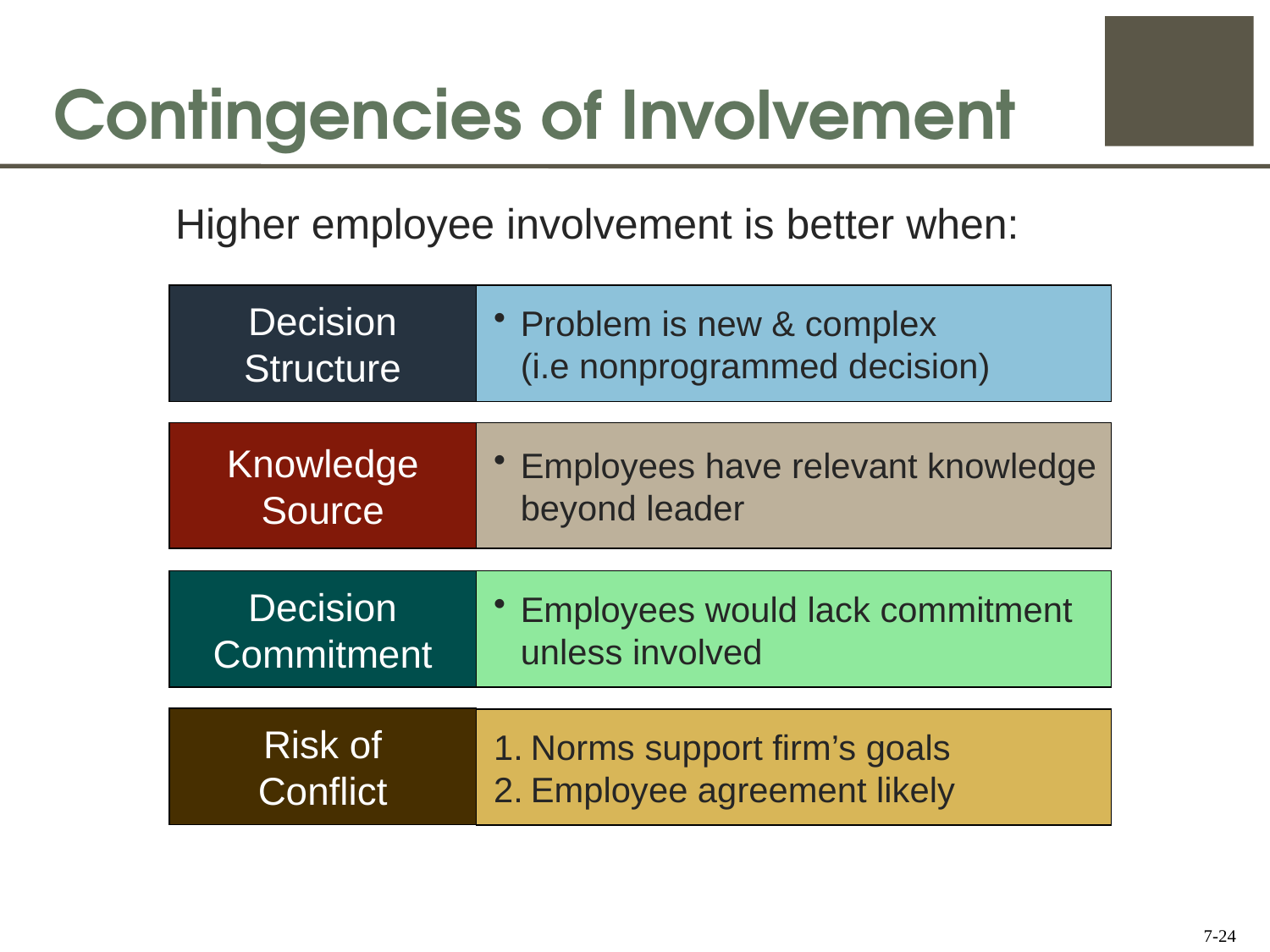

# Contingencies of Involvement
Higher employee involvement is better when:
Decision Structure
Problem is new & complex
(i.e nonprogrammed decision)
Knowledge Source
Employees have relevant knowledge beyond leader
Decision Commitment
Employees would lack commitment unless involved
Risk of
Conflict
Norms support firm’s goals
Employee agreement likely